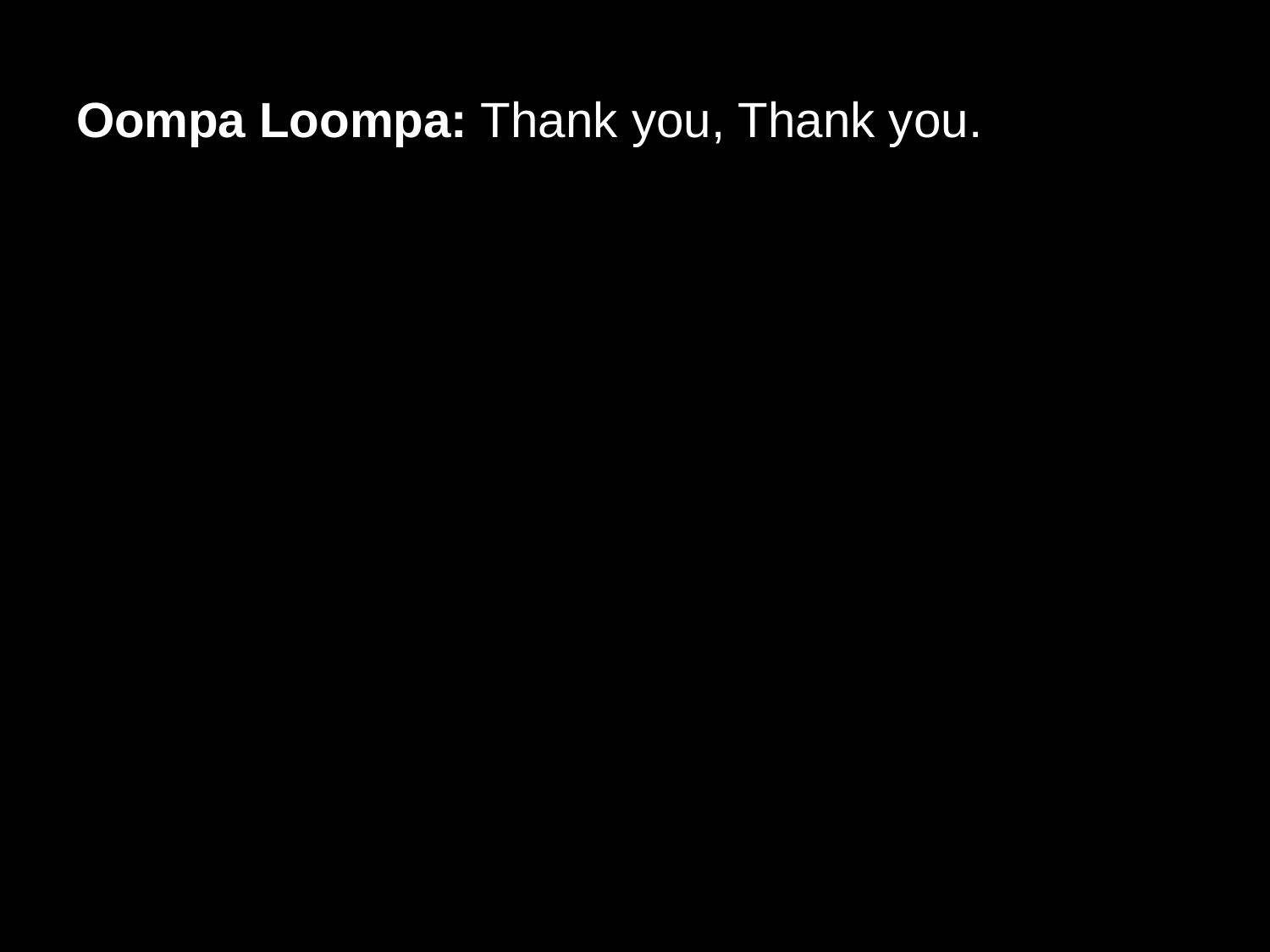

# Oompa Loompa: Thank you, Thank you.